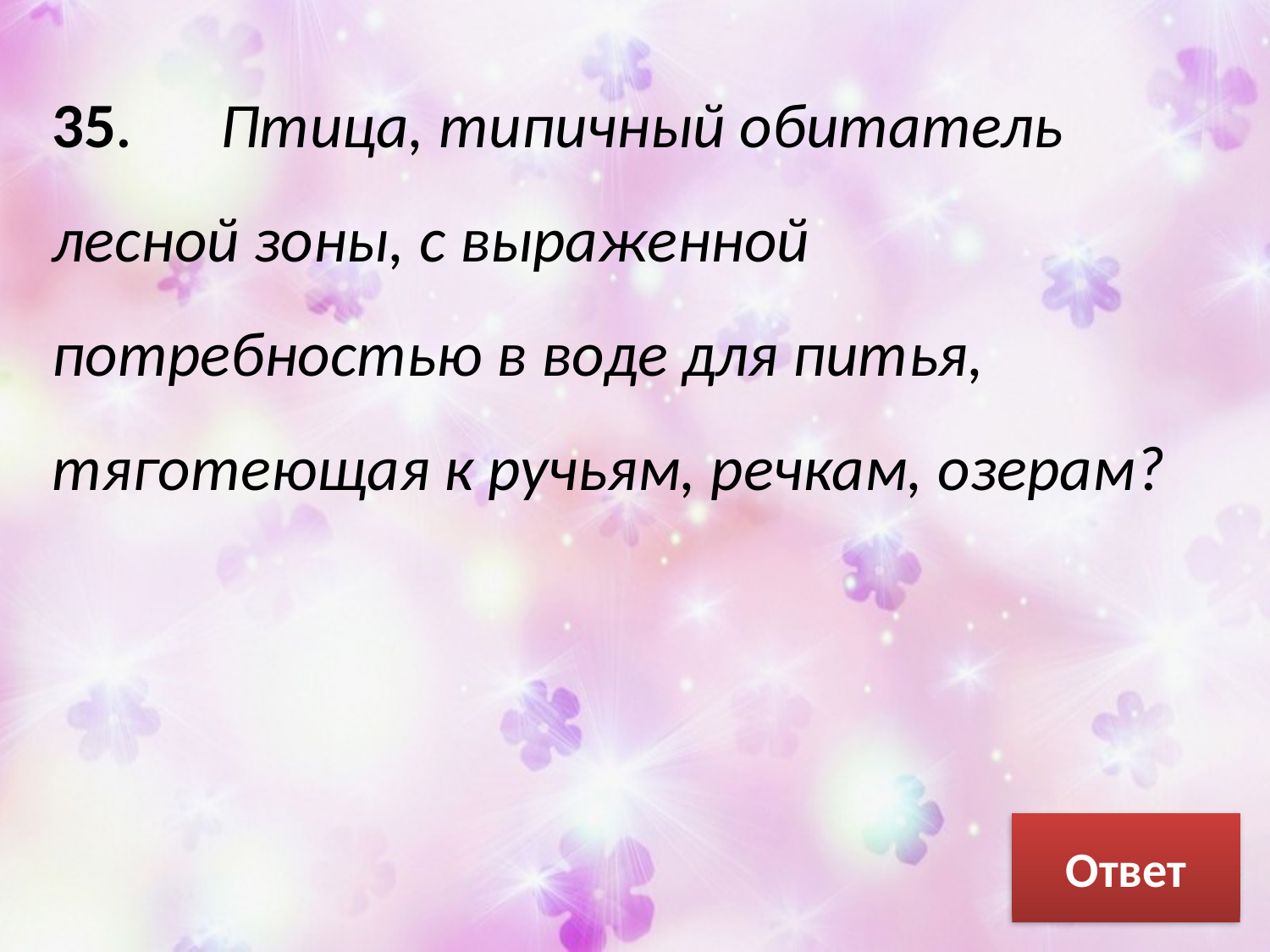

35.       Птица, типичный обитатель лесной зоны, с выраженной потребностью в воде для питья, тяготеющая к ручьям, речкам, озерам?
Ответ